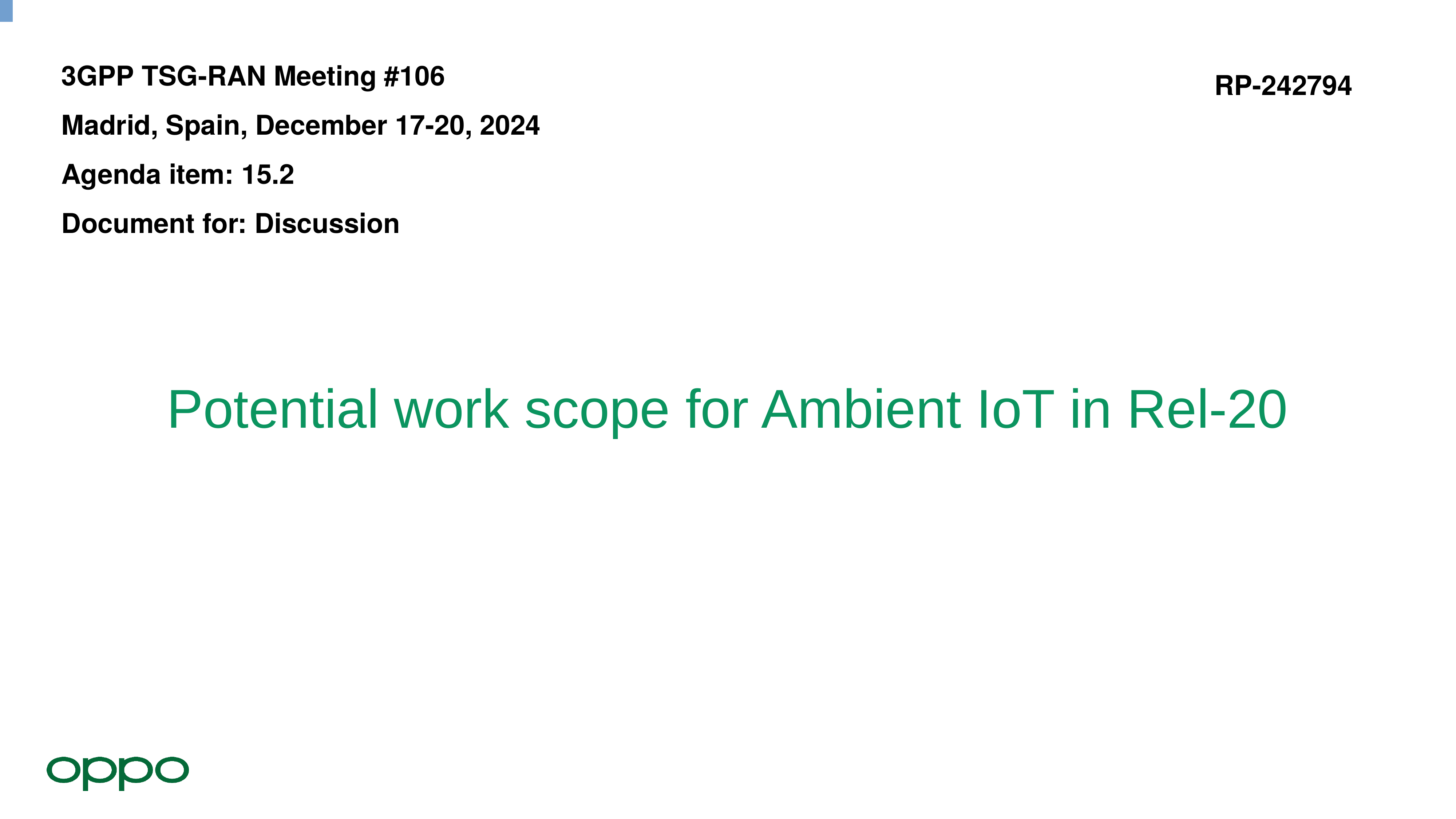

3GPP TSG-RAN Meeting #106
Madrid, Spain, December 17-20, 2024
Agenda item: 15.2
Document for: Discussion
RP-242794
# Potential work scope for Ambient IoT in Rel-20